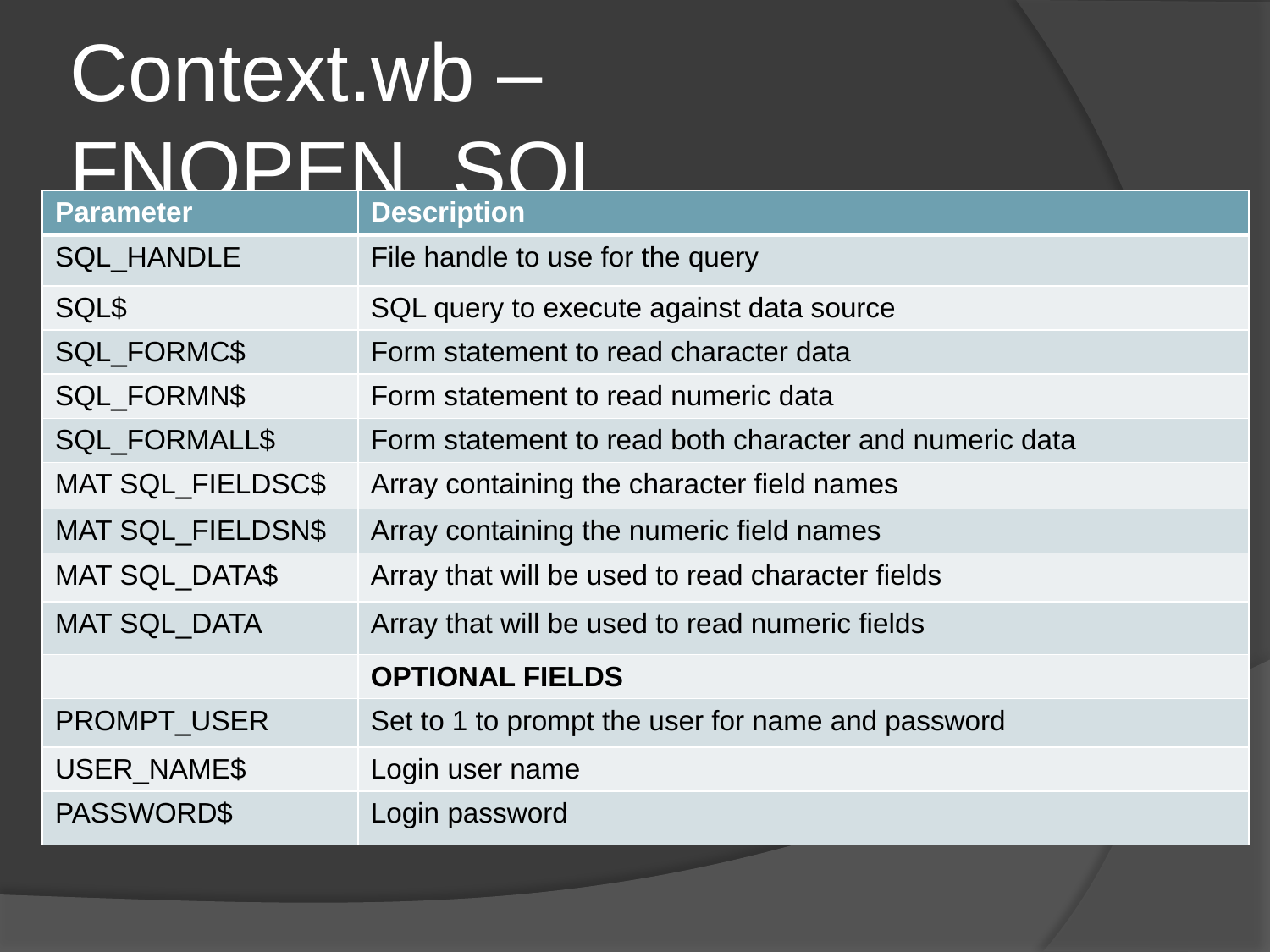

# Context.wb – FNOPEN_SQL
| Parameter | Description |
| --- | --- |
| SQL\_HANDLE | File handle to use for the query |
| SQL$ | SQL query to execute against data source |
| SQL\_FORMC$ | Form statement to read character data |
| SQL\_FORMN$ | Form statement to read numeric data |
| SQL\_FORMALL$ | Form statement to read both character and numeric data |
| MAT SQL\_FIELDSC$ | Array containing the character field names |
| MAT SQL\_FIELDSN$ | Array containing the numeric field names |
| MAT SQL\_DATA$ | Array that will be used to read character fields |
| MAT SQL\_DATA | Array that will be used to read numeric fields |
|  | OPTIONAL FIELDS |
| PROMPT\_USER | Set to 1 to prompt the user for name and password |
| USER\_NAME$ | Login user name |
| PASSWORD$ | Login password |